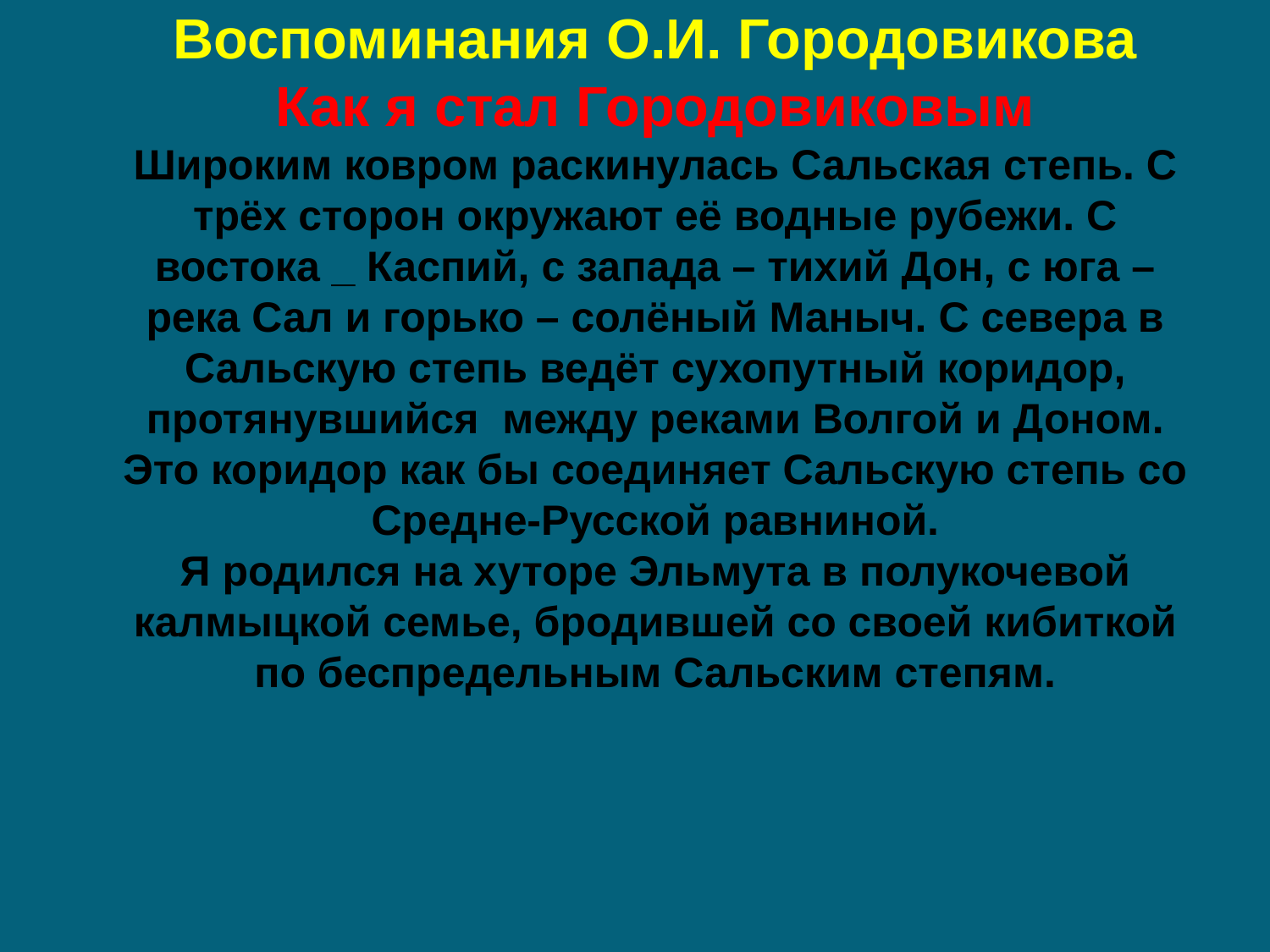

# Городовиков Ока Иванович Воспоминания О.И. Городовикова Как я стал Городовиковым Широким ковром раскинулась Сальская степь. С трёх сторон окружают её водные рубежи. С востока _ Каспий, с запада – тихий Дон, с юга – река Сал и горько – солёный Маныч. С севера в Сальскую степь ведёт сухопутный коридор, протянувшийся  между реками Волгой и Доном. Это коридор как бы соединяет Сальскую степь со Средне-Русской равниной. Я родился на хуторе Эльмута в полукочевой калмыцкой семье, бродившей со своей кибиткой по беспредельным Сальским степям.